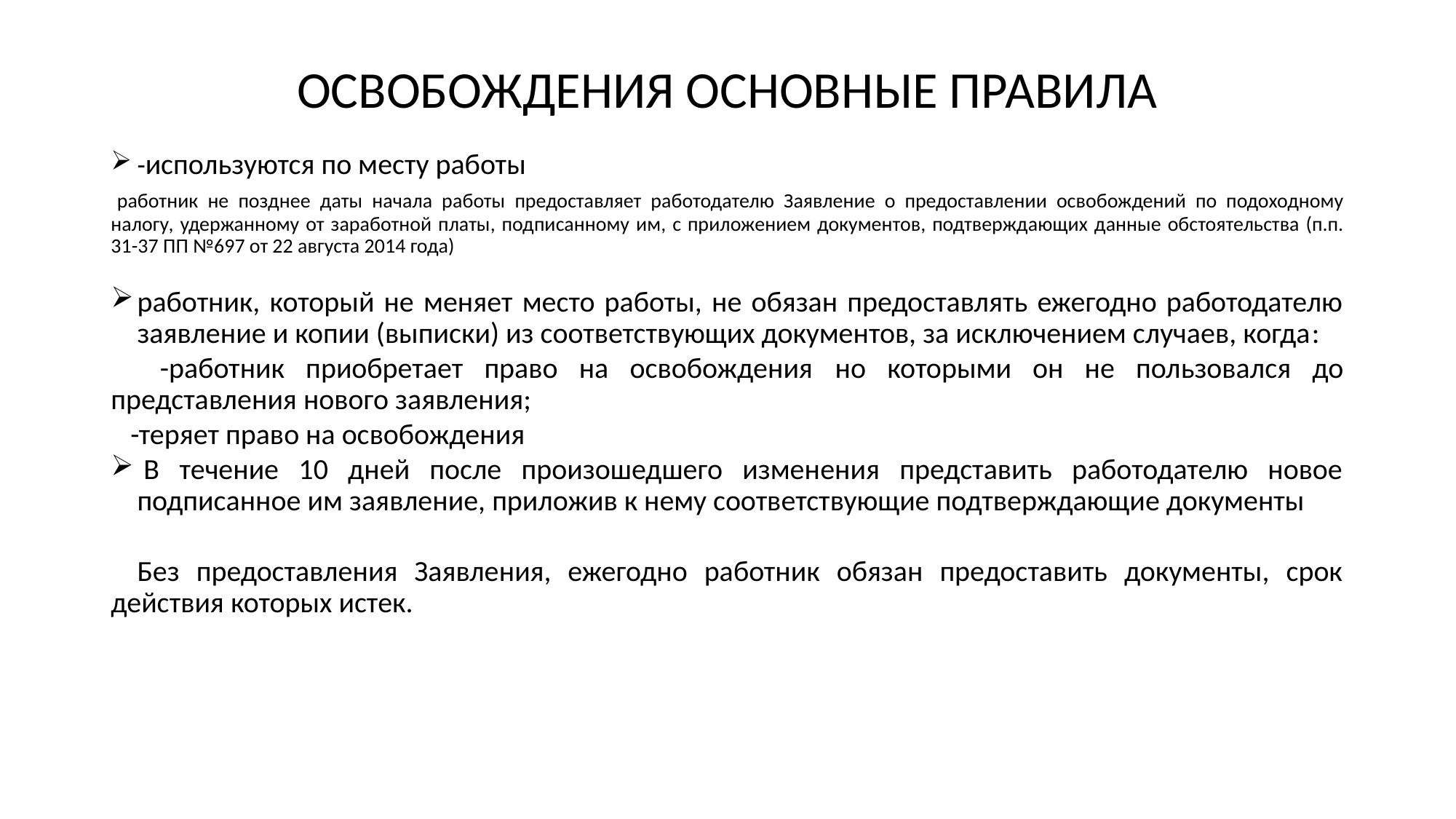

# ОСВОБОЖДЕНИЯ ОСНОВНЫЕ ПРАВИЛА
-используются по месту работы
 работник не позднее даты начала работы предоставляет работодателю Заявление о предоставлении освобождений по подоходному налогу, удержанному от заработной платы, подписанному им, с приложением документов, подтверждающих данные обстоятельства (п.п. 31-37 ПП №697 от 22 августа 2014 года)

работник, который не меняет место работы, не обязан предоставлять ежегодно работодателю заявление и копии (выписки) из соответствующих документов, за исключением случаев, когда:
   -работник приобретает право на освобождения но которыми он не пользовался до представления нового заявления;
   -теряет право на освобождения
 В течение 10 дней после произошедшего изменения представить работодателю новое подписанное им заявление, приложив к нему соответствующие подтверждающие документы

	Без предоставления Заявления, ежегодно работник обязан предоставить документы, срок действия которых истек.